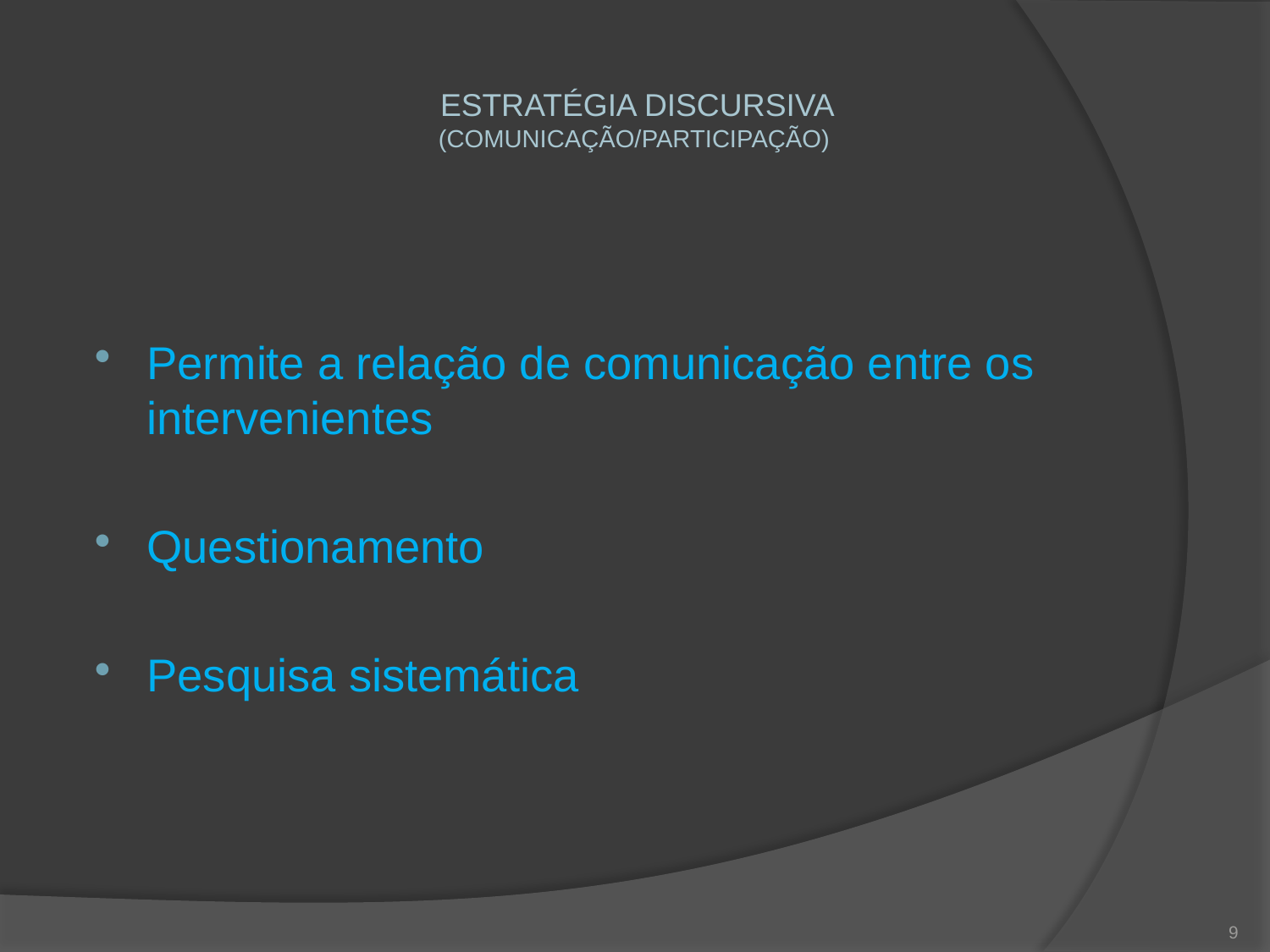

# ESTRATÉGIA DISCURSIVA (comunicação/participação)
Permite a relação de comunicação entre os intervenientes

Questionamento

Pesquisa sistemática
9